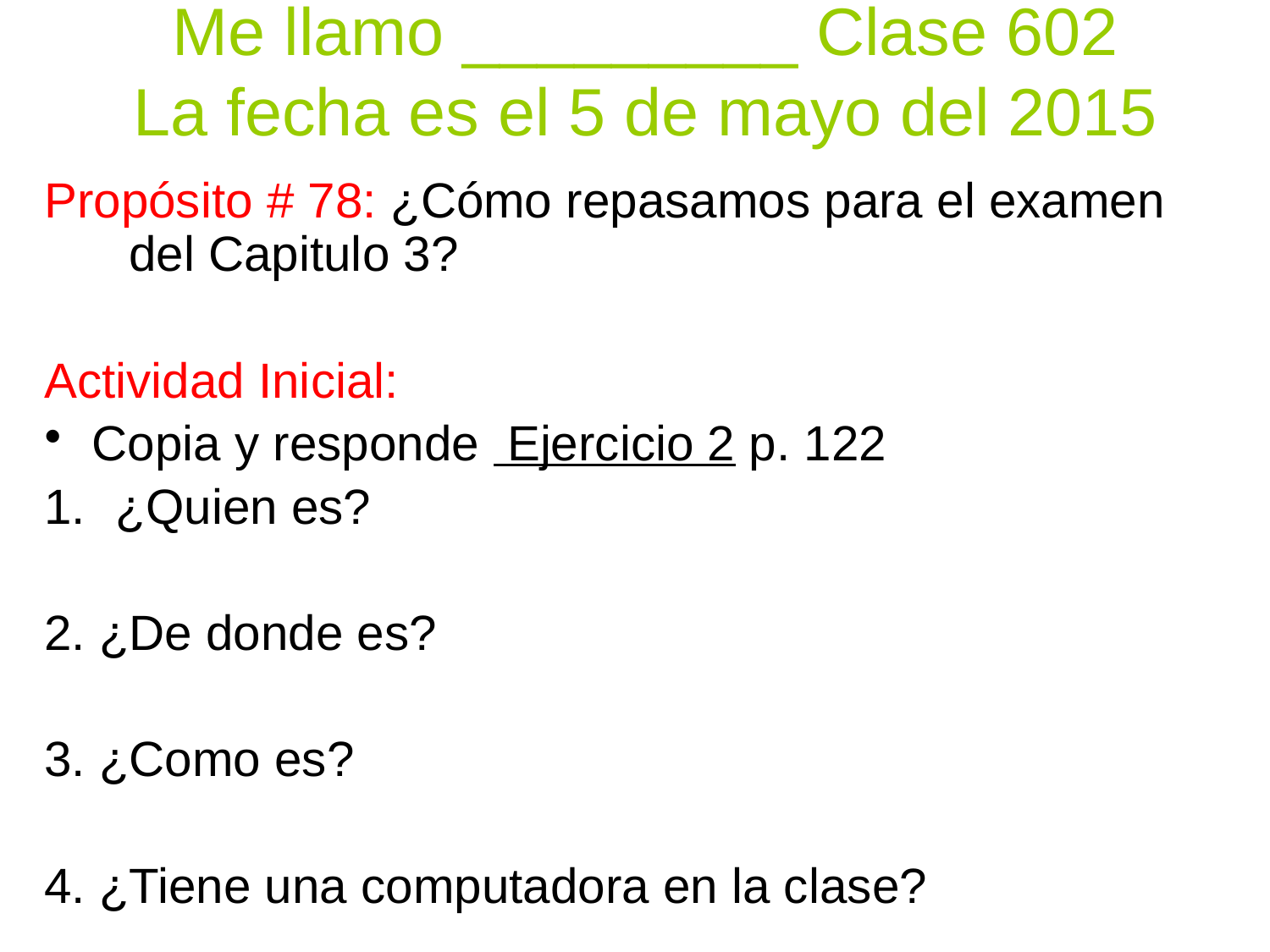

# Me llamo _________ Clase 602 La fecha es el 5 de mayo del 2015
Propósito # 78: ¿Cómo repasamos para el examen del Capitulo 3?

Actividad Inicial:
Copia y responde  Ejercicio 2 p. 122
¿Quien es?

2. ¿De donde es?

3. ¿Como es?

4. ¿Tiene una computadora en la clase?